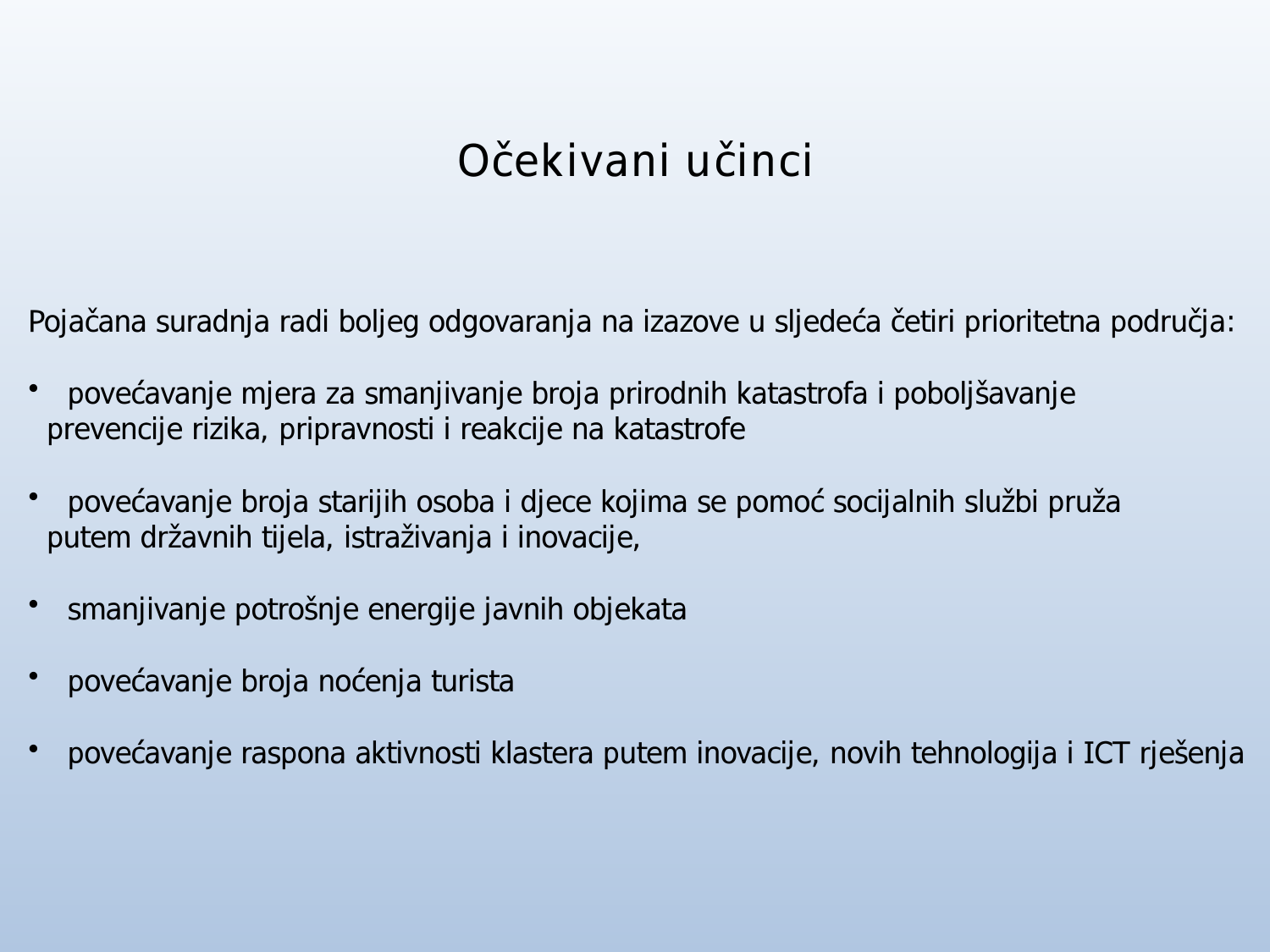

Očekivani učinci
Pojačana suradnja radi boljeg odgovaranja na izazove u sljedeća četiri prioritetna područja:

 povećavanje mjera za smanjivanje broja prirodnih katastrofa i poboljšavanje
  prevencije rizika, pripravnosti i reakcije na katastrofe

 povećavanje broja starijih osoba i djece kojima se pomoć socijalnih službi pruža
  putem državnih tijela, istraživanja i inovacije,

 smanjivanje potrošnje energije javnih objekata

 povećavanje broja noćenja turista

 povećavanje raspona aktivnosti klastera putem inovacije, novih tehnologija i ICT rješenja